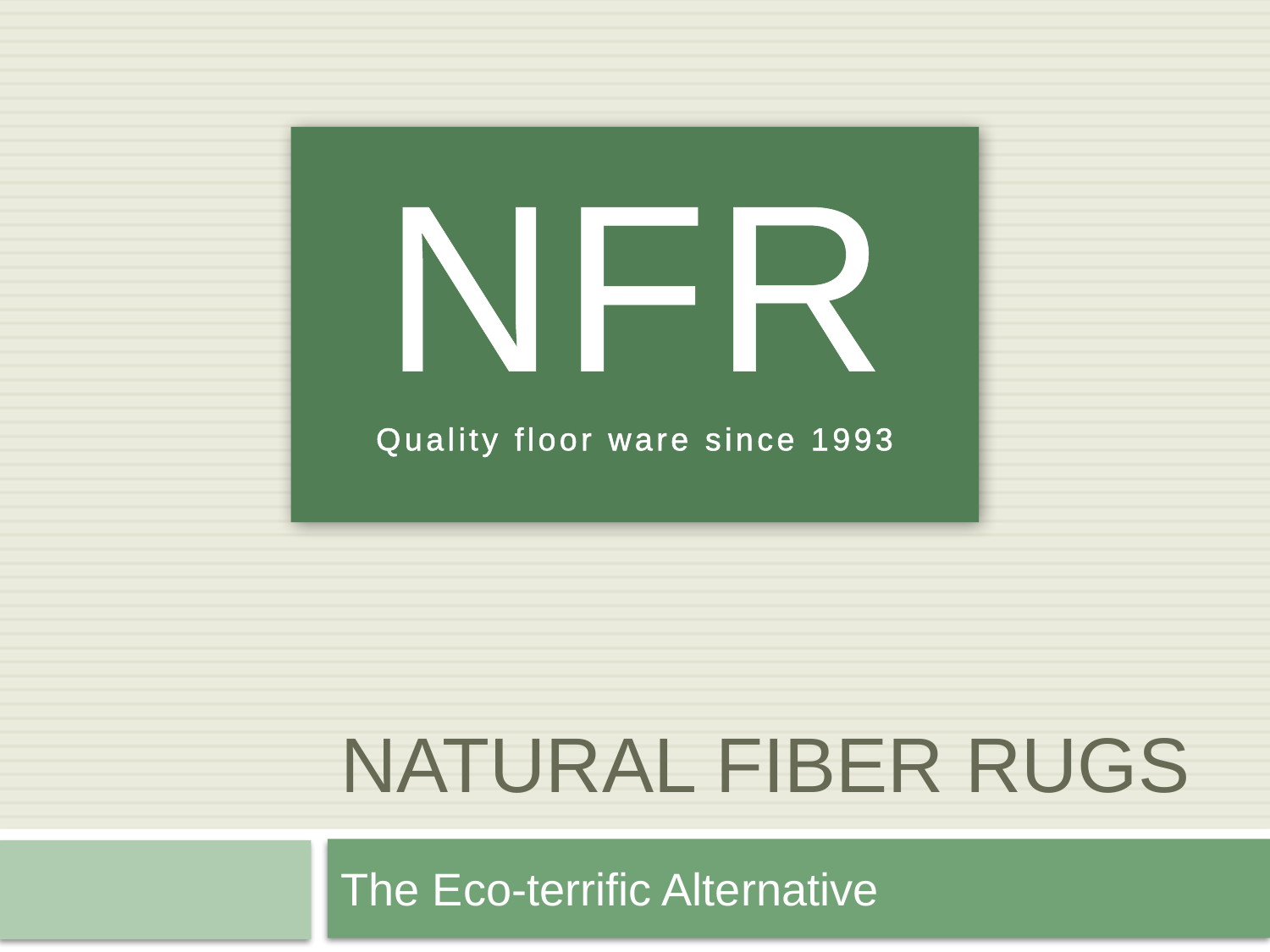

NFR
Quality floor ware since 1993

# Natural fiber rugs
The Eco-terrific Alternative